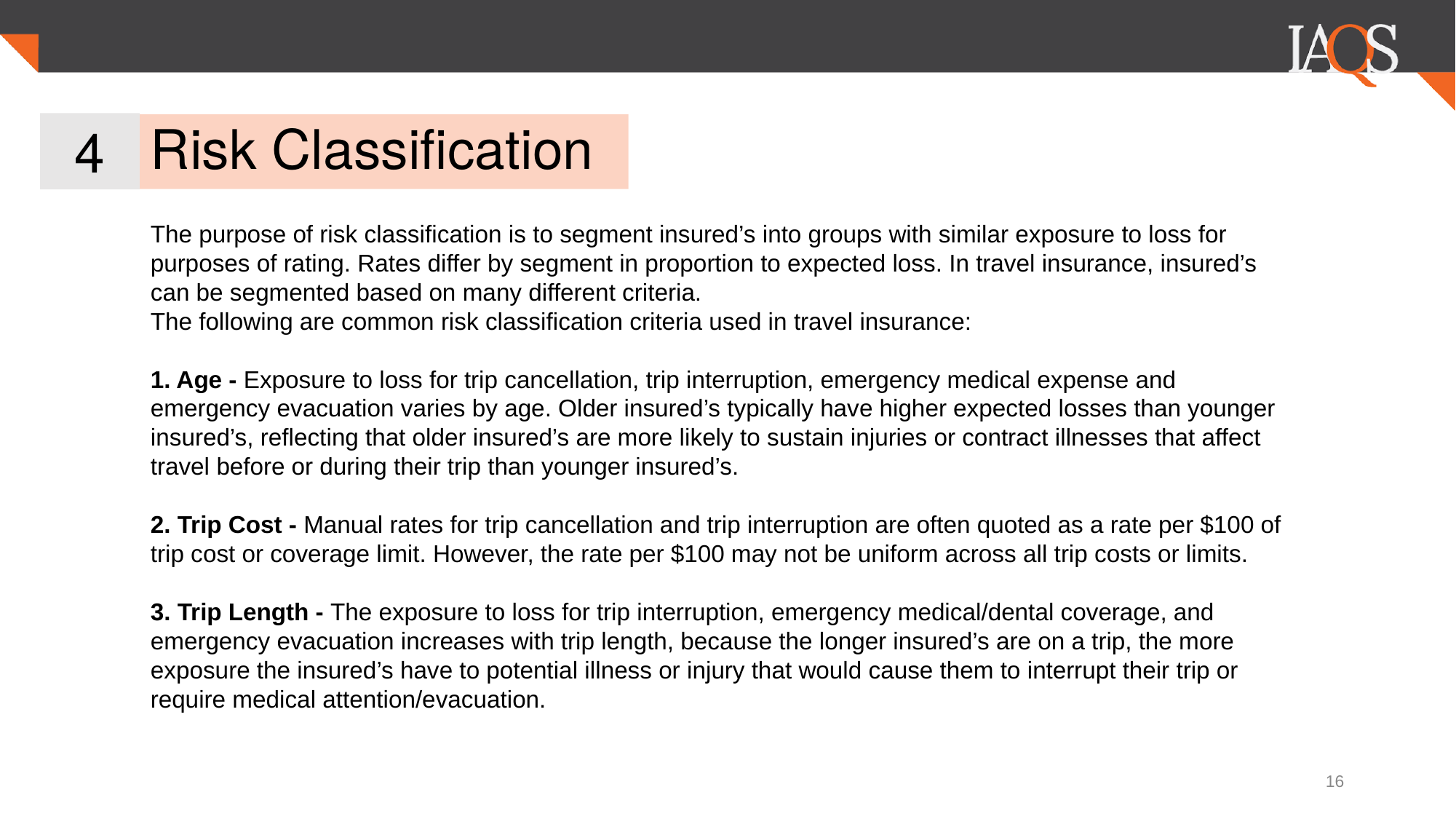

4
# Risk Classification
The purpose of risk classification is to segment insured’s into groups with similar exposure to loss for purposes of rating. Rates differ by segment in proportion to expected loss. In travel insurance, insured’s can be segmented based on many different criteria.
The following are common risk classification criteria used in travel insurance:

1. Age - Exposure to loss for trip cancellation, trip interruption, emergency medical expense and emergency evacuation varies by age. Older insured’s typically have higher expected losses than younger insured’s, reflecting that older insured’s are more likely to sustain injuries or contract illnesses that affect travel before or during their trip than younger insured’s.

2. Trip Cost - Manual rates for trip cancellation and trip interruption are often quoted as a rate per $100 of trip cost or coverage limit. However, the rate per $100 may not be uniform across all trip costs or limits.

3. Trip Length - The exposure to loss for trip interruption, emergency medical/dental coverage, and emergency evacuation increases with trip length, because the longer insured’s are on a trip, the more exposure the insured’s have to potential illness or injury that would cause them to interrupt their trip or require medical attention/evacuation.
16